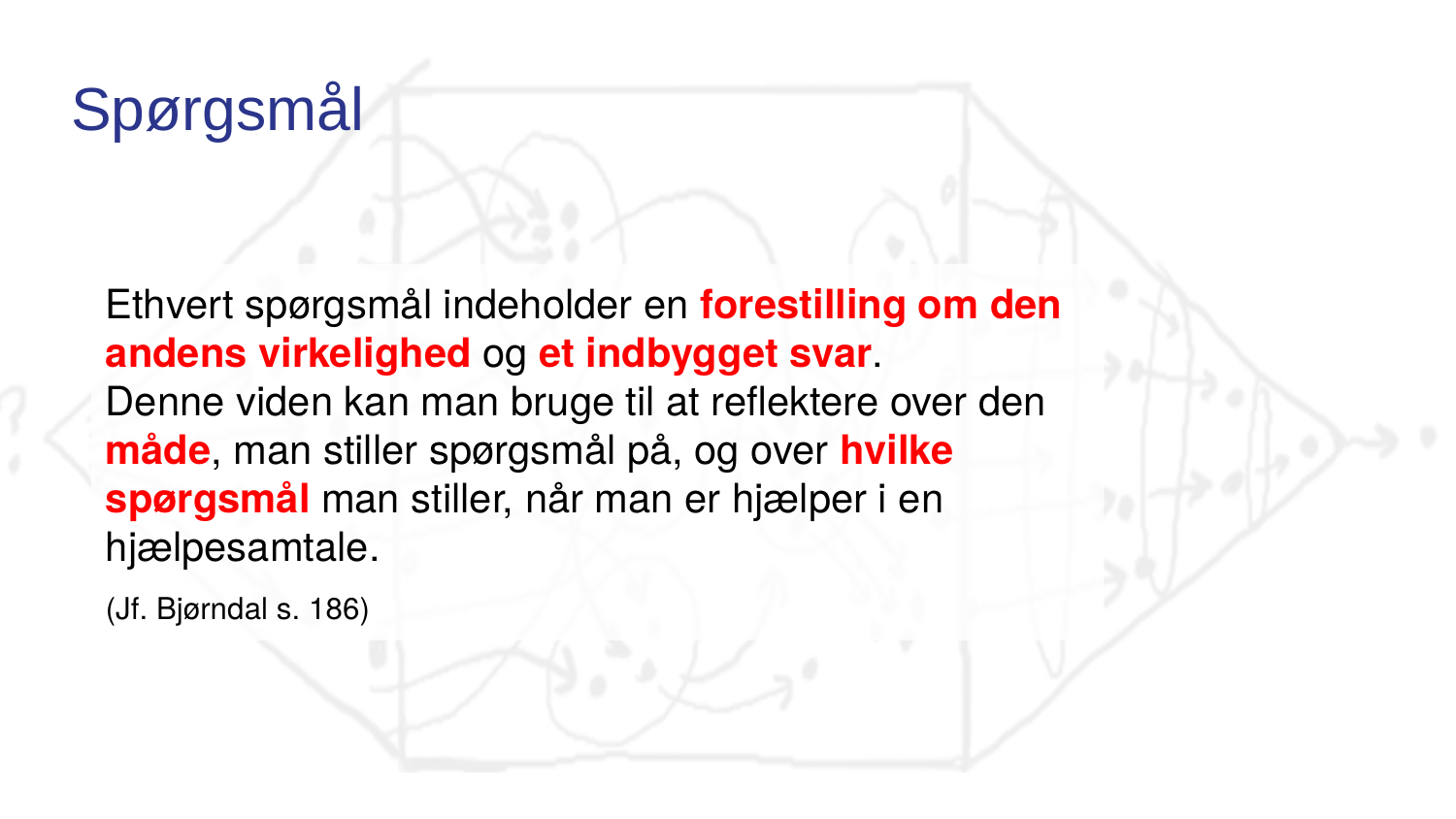

Spørgsmål
Ethvert spørgsmål indeholder en forestilling om den andens virkelighed og et indbygget svar.
Denne viden kan man bruge til at reflektere over den måde, man stiller spørgsmål på, og over hvilke spørgsmål man stiller, når man er hjælper i en hjælpesamtale.
(Jf. Bjørndal s. 186)